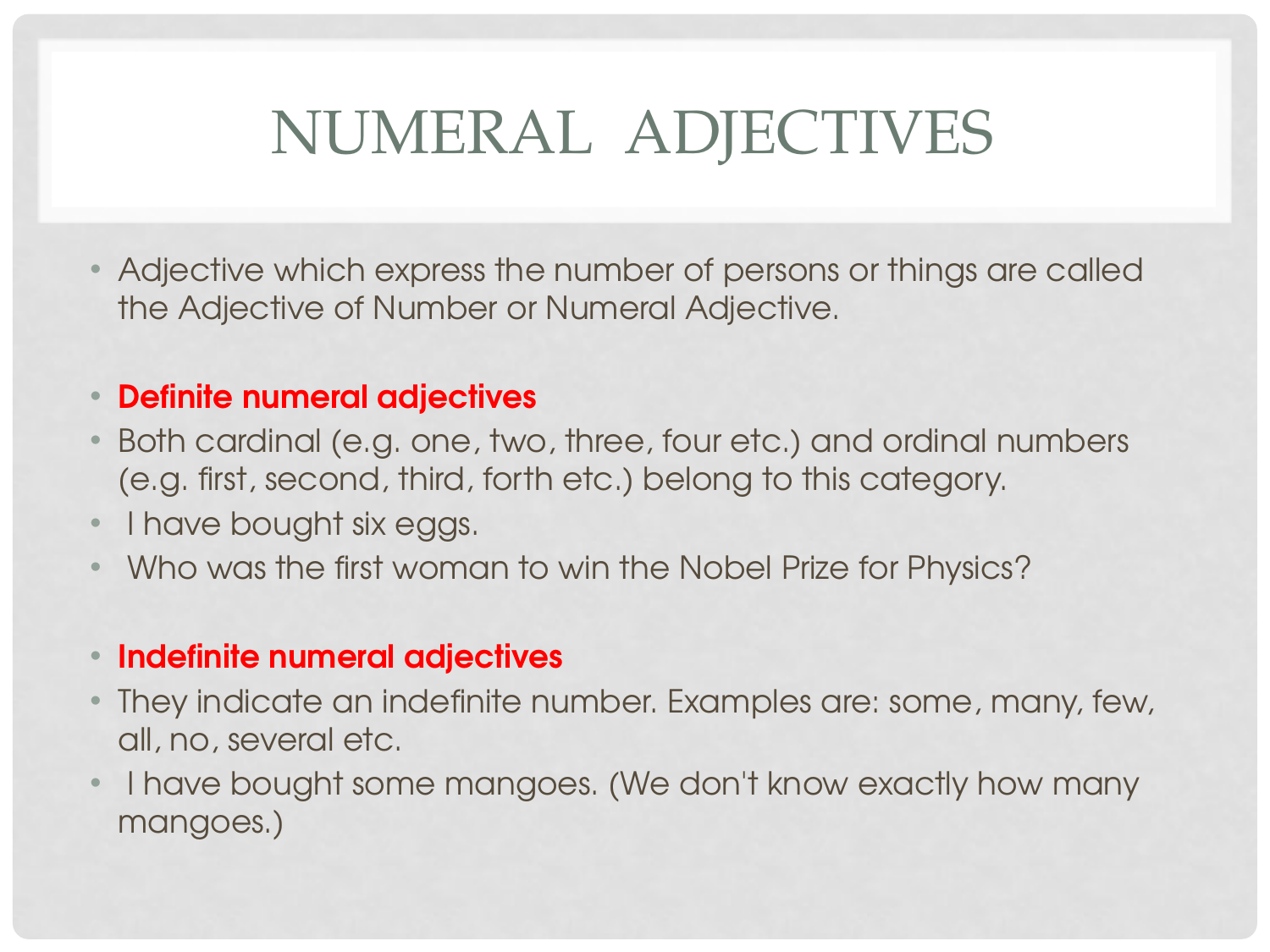

# numeral  adjectives
Adjective which express the number of persons or things are called the Adjective of Number or Numeral Adjective.

Definite numeral adjectives
Both cardinal (e.g. one, two, three, four etc.) and ordinal numbers (e.g. first, second, third, forth etc.) belong to this category.
 I have bought six eggs.
 Who was the first woman to win the Nobel Prize for Physics?

Indefinite numeral adjectives
They indicate an indefinite number. Examples are: some, many, few, all, no, several etc.
 I have bought some mangoes. (We don't know exactly how many mangoes.)